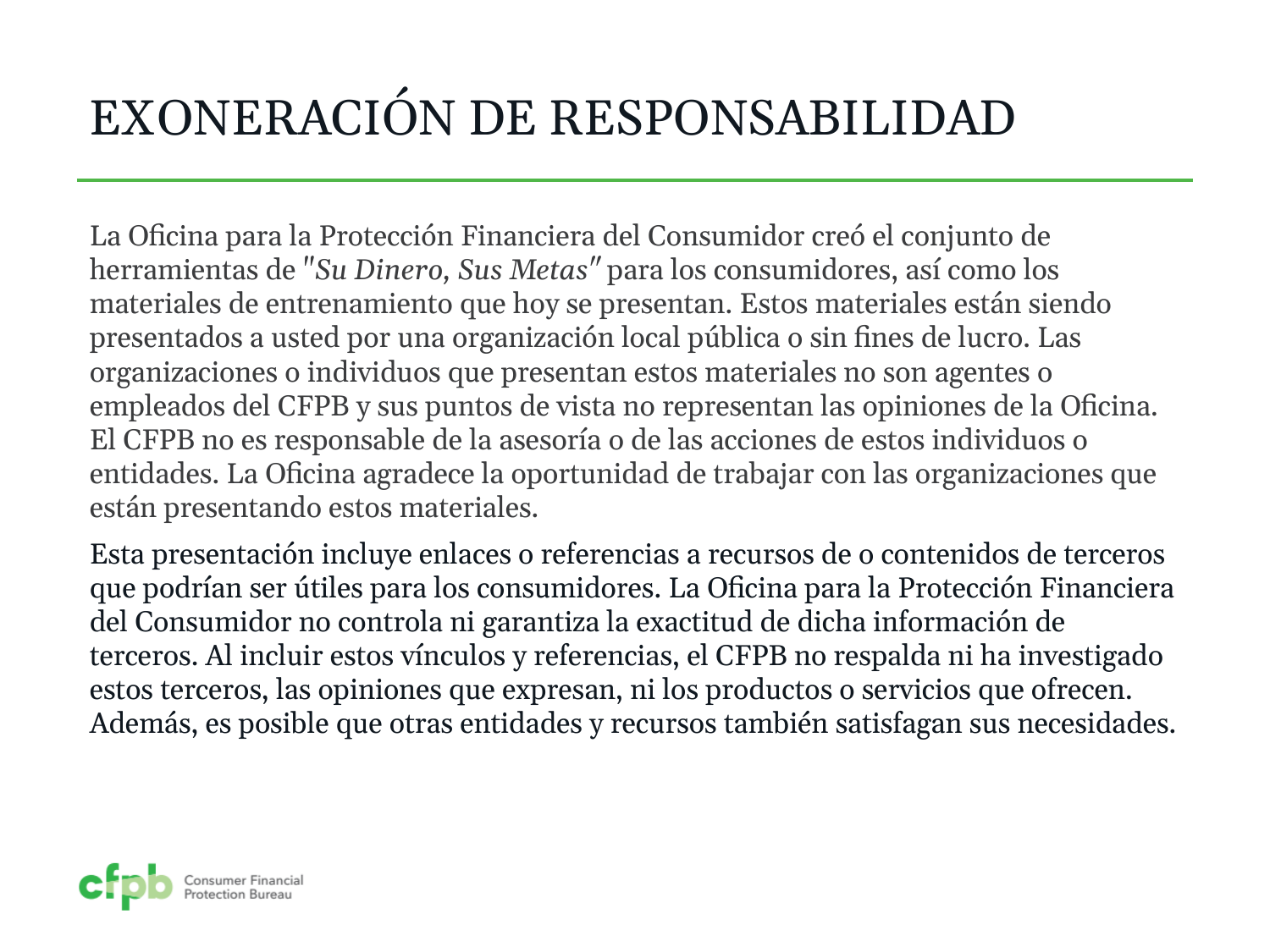

# EXONERACIÓN DE RESPONSABILIDAD
La Oficina para la Protección Financiera del Consumidor creó el conjunto de herramientas de "Su Dinero, Sus Metas" para los consumidores, así como los materiales de entrenamiento que hoy se presentan. Estos materiales están siendo presentados a usted por una organización local pública o sin fines de lucro. Las organizaciones o individuos que presentan estos materiales no son agentes o empleados del CFPB y sus puntos de vista no representan las opiniones de la Oficina. El CFPB no es responsable de la asesoría o de las acciones de estos individuos o entidades. La Oficina agradece la oportunidad de trabajar con las organizaciones que están presentando estos materiales.
Esta presentación incluye enlaces o referencias a recursos de o contenidos de terceros que podrían ser útiles para los consumidores. La Oficina para la Protección Financiera del Consumidor no controla ni garantiza la exactitud de dicha información de terceros. Al incluir estos vínculos y referencias, el CFPB no respalda ni ha investigado estos terceros, las opiniones que expresan, ni los productos o servicios que ofrecen. Además, es posible que otras entidades y recursos también satisfagan sus necesidades.